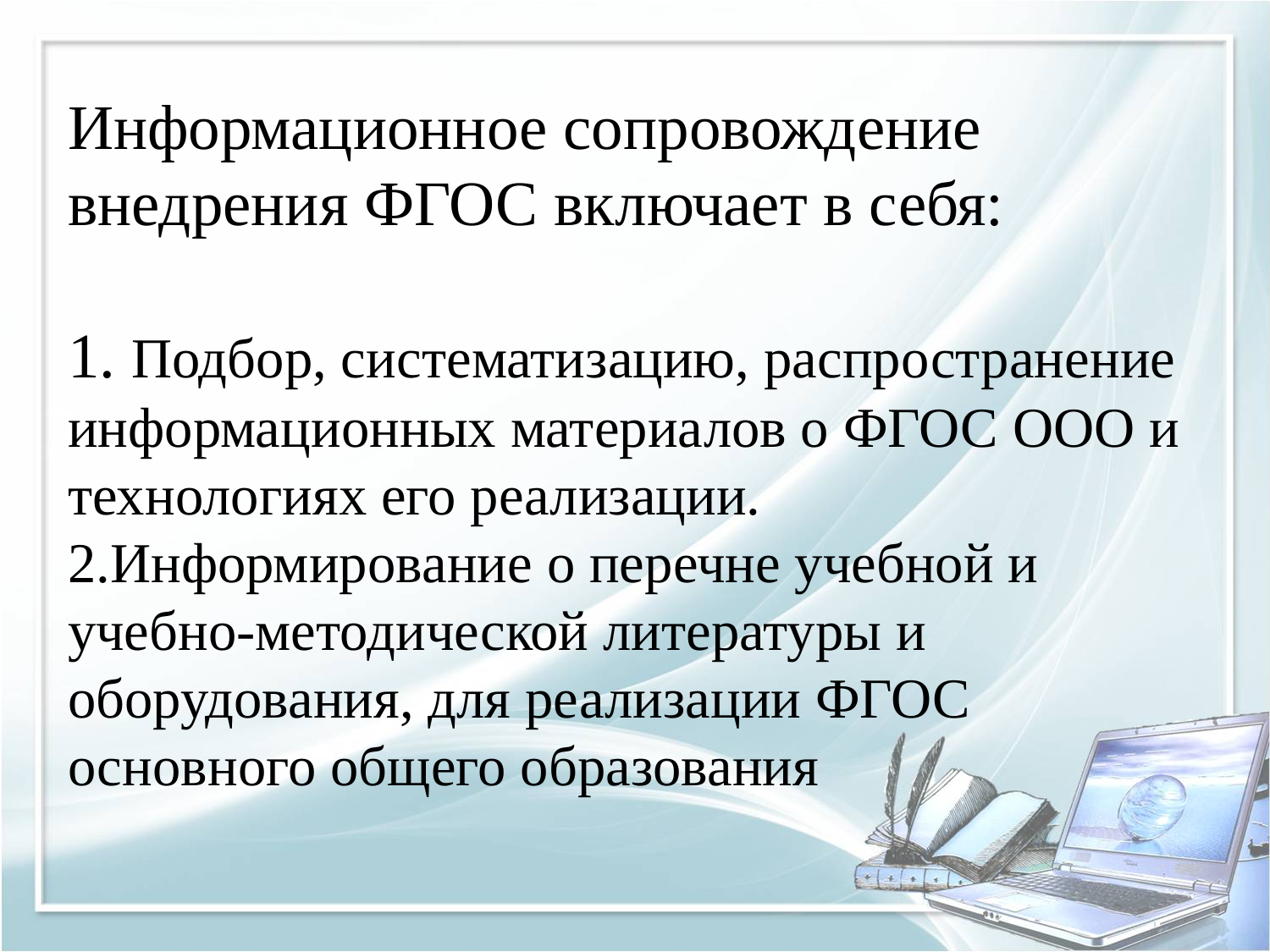

# Информационное сопровождение внедрения ФГОС включает в себя: 1. Подбор, систематизацию, распространение информационных материалов о ФГОС ООО и технологиях его реализации. 2.Информирование о перечне учебной и учебно-методической литературы и оборудования, для реализации ФГОС основного общего образования